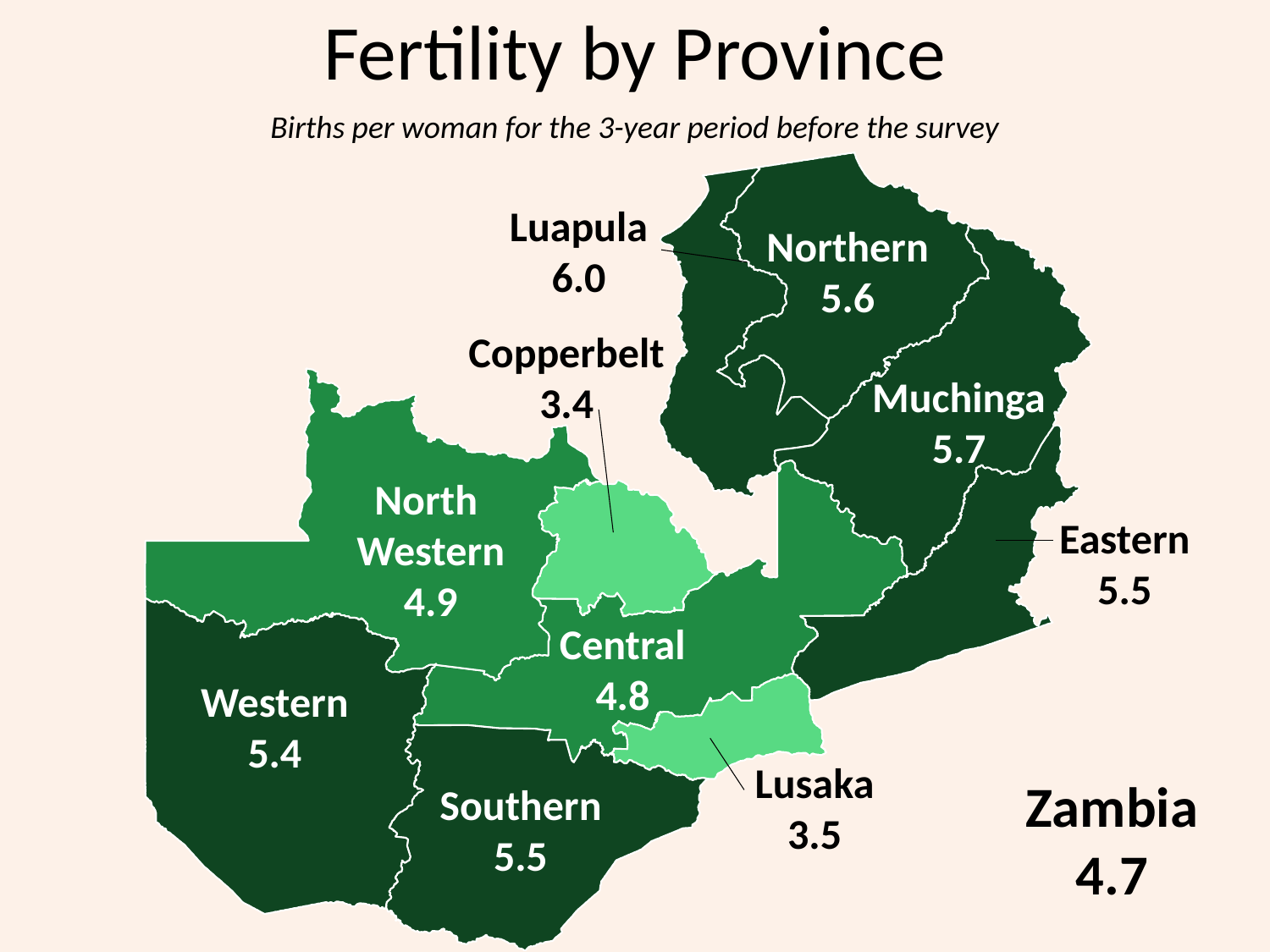

# Fertility by Province
Births per woman for the 3-year period before the survey

Luapula
6.0
Northern
5.6

Copperbelt
3.4
Muchinga
5.7

North
Western
4.9

Eastern
5.5

Central
4.8
Western
5.4

Lusaka
3.5
Zambia
4.7
Southern
5.5